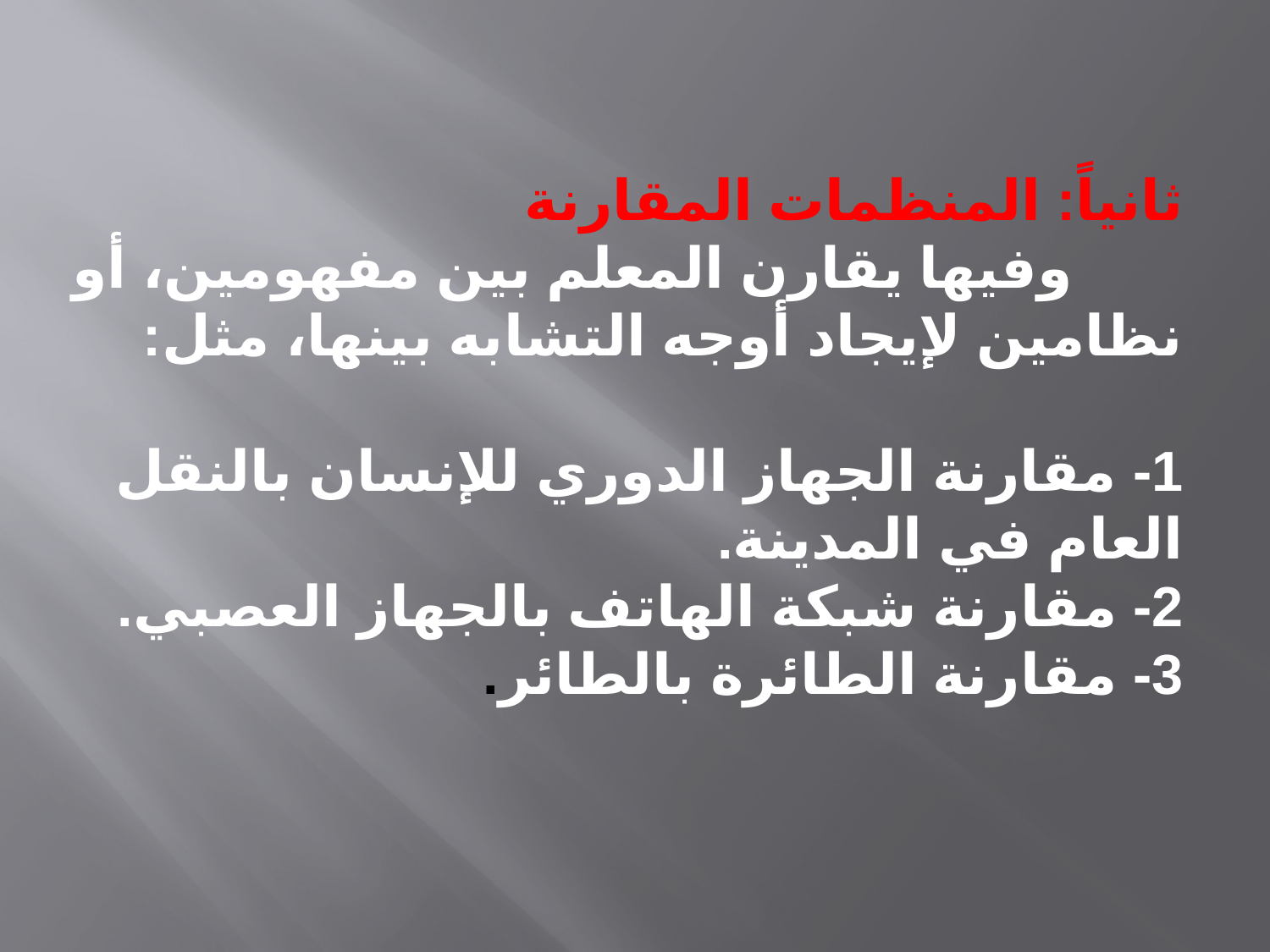

# ثانياً: المنظمات المقارنة وفيها يقارن المعلم بين مفهومين، أو نظامين لإيجاد أوجه التشابه بينها، مثل: 1- مقارنة الجهاز الدوري للإنسان بالنقل العام في المدينة. 2- مقارنة شبكة الهاتف بالجهاز العصبي. 3- مقارنة الطائرة بالطائر.